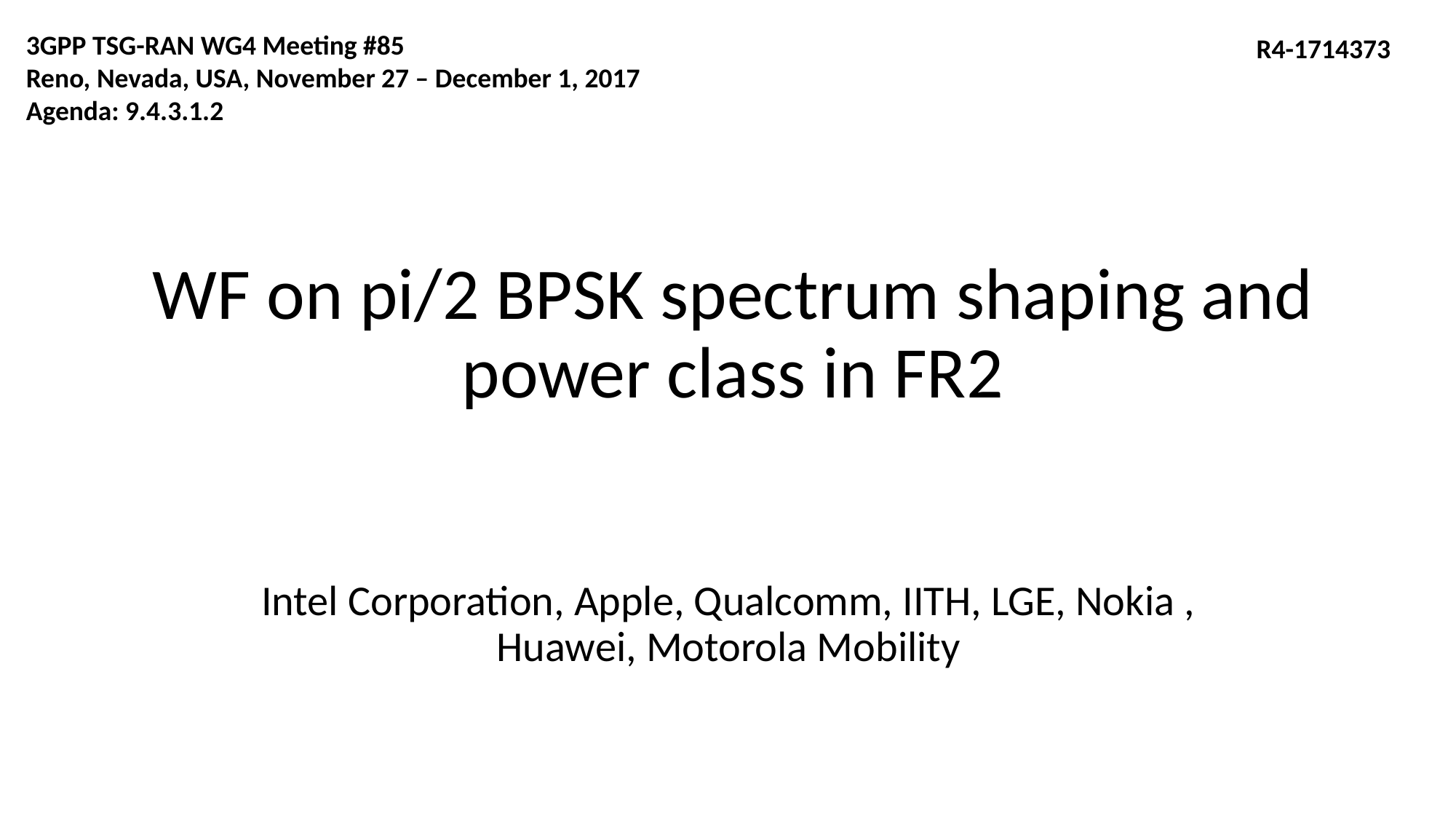

3GPP TSG-RAN WG4 Meeting #85
Reno, Nevada, USA, November 27 – December 1, 2017
Agenda: 9.4.3.1.2
R4-1714373
# WF on pi/2 BPSK spectrum shaping and power class in FR2
Intel Corporation, Apple, Qualcomm, IITH, LGE, Nokia , Huawei, Motorola Mobility